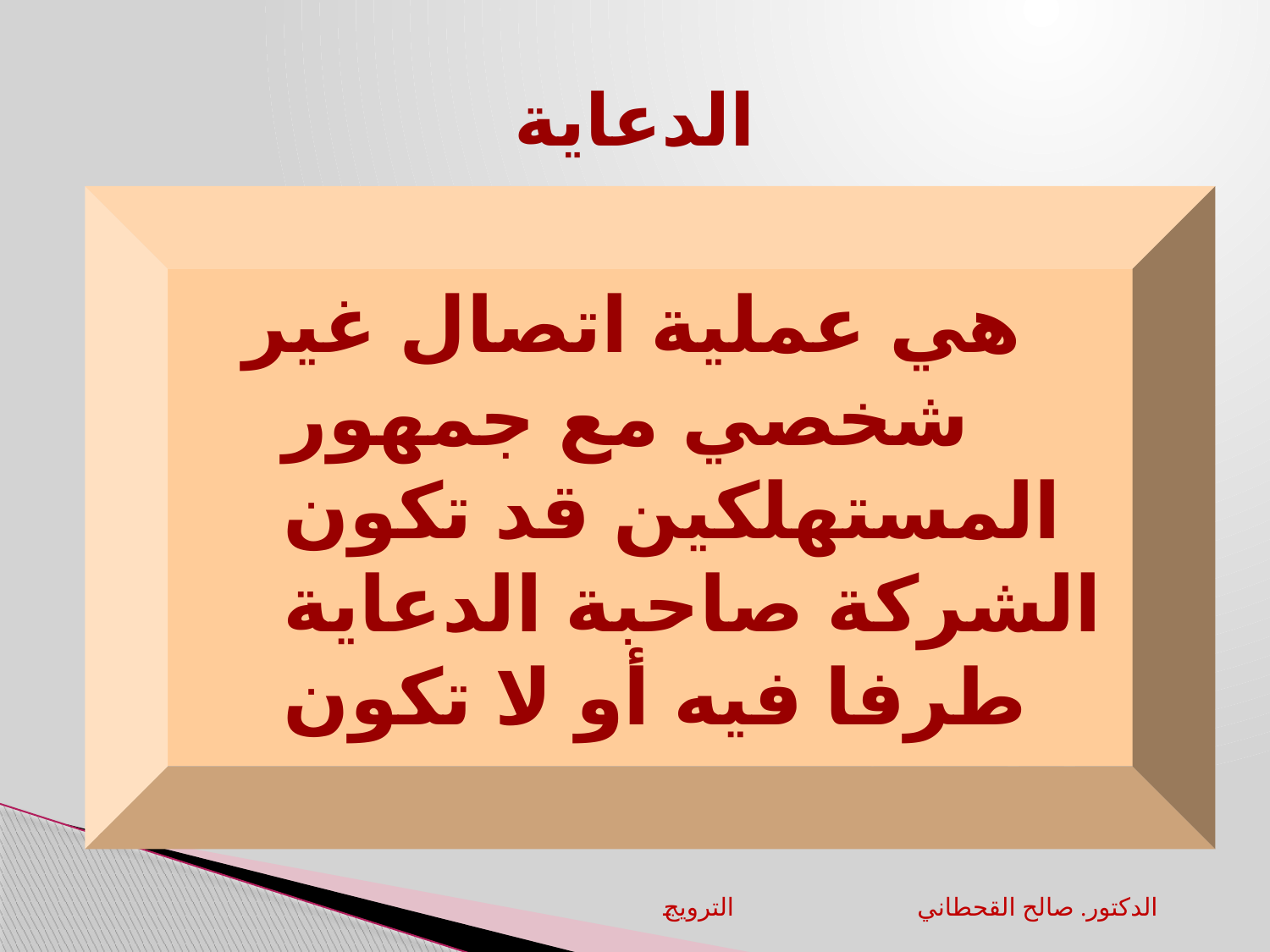

# الدعاية
هي عملية اتصال غير شخصي مع جمهور المستهلكين قد تكون الشركة صاحبة الدعاية طرفا فيه أو لا تكون

الترويج		الدكتور. صالح القحطاني